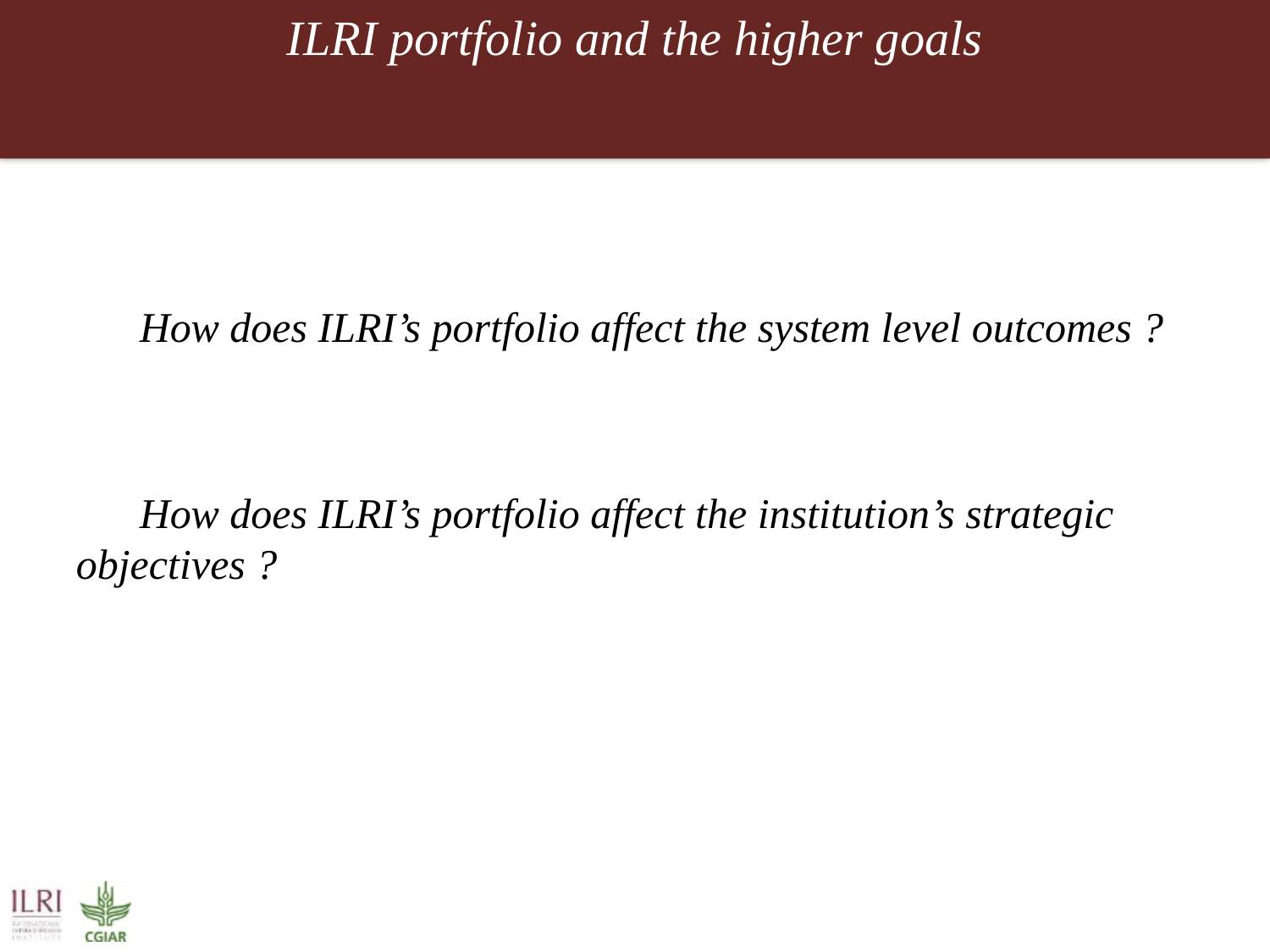

# ILRI portfolio and the higher goals

How does ILRI’s portfolio affect the system level outcomes ?

How does ILRI’s portfolio affect the institution’s strategic objectives ?